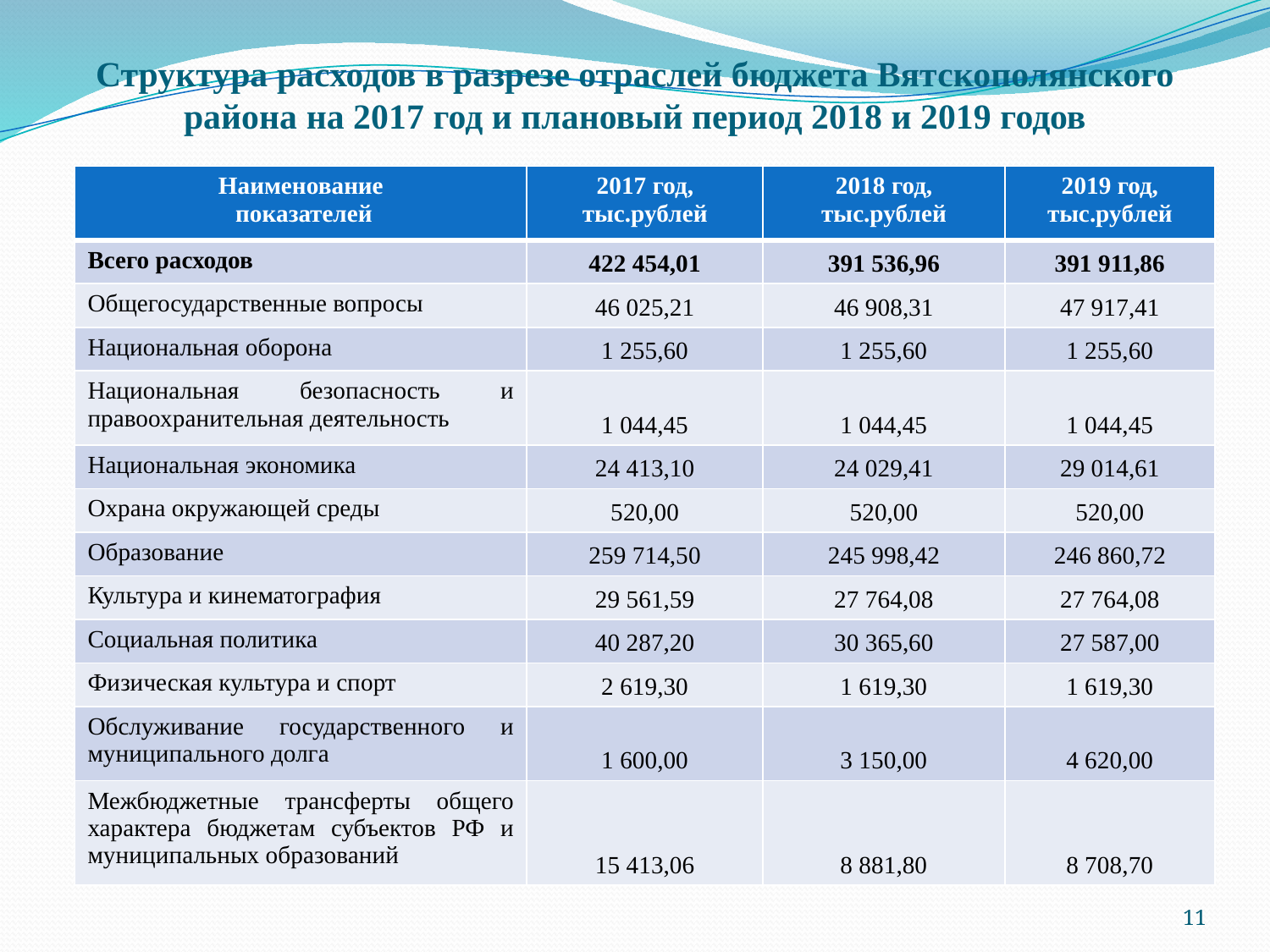

# Структура расходов в разрезе отраслей бюджета Вятскополянского района на 2017 год и плановый период 2018 и 2019 годов
| Наименование показателей | 2017 год, тыс.рублей | 2018 год, тыс.рублей | 2019 год, тыс.рублей |
| --- | --- | --- | --- |
| Всего расходов | 422 454,01 | 391 536,96 | 391 911,86 |
| Общегосударственные вопросы | 46 025,21 | 46 908,31 | 47 917,41 |
| Национальная оборона | 1 255,60 | 1 255,60 | 1 255,60 |
| Национальная безопасность и правоохранительная деятельность | 1 044,45 | 1 044,45 | 1 044,45 |
| Национальная экономика | 24 413,10 | 24 029,41 | 29 014,61 |
| Охрана окружающей среды | 520,00 | 520,00 | 520,00 |
| Образование | 259 714,50 | 245 998,42 | 246 860,72 |
| Культура и кинематография | 29 561,59 | 27 764,08 | 27 764,08 |
| Социальная политика | 40 287,20 | 30 365,60 | 27 587,00 |
| Физическая культура и спорт | 2 619,30 | 1 619,30 | 1 619,30 |
| Обслуживание государственного и муниципального долга | 1 600,00 | 3 150,00 | 4 620,00 |
| Межбюджетные трансферты общего характера бюджетам субъектов РФ и муниципальных образований | 15 413,06 | 8 881,80 | 8 708,70 |
11